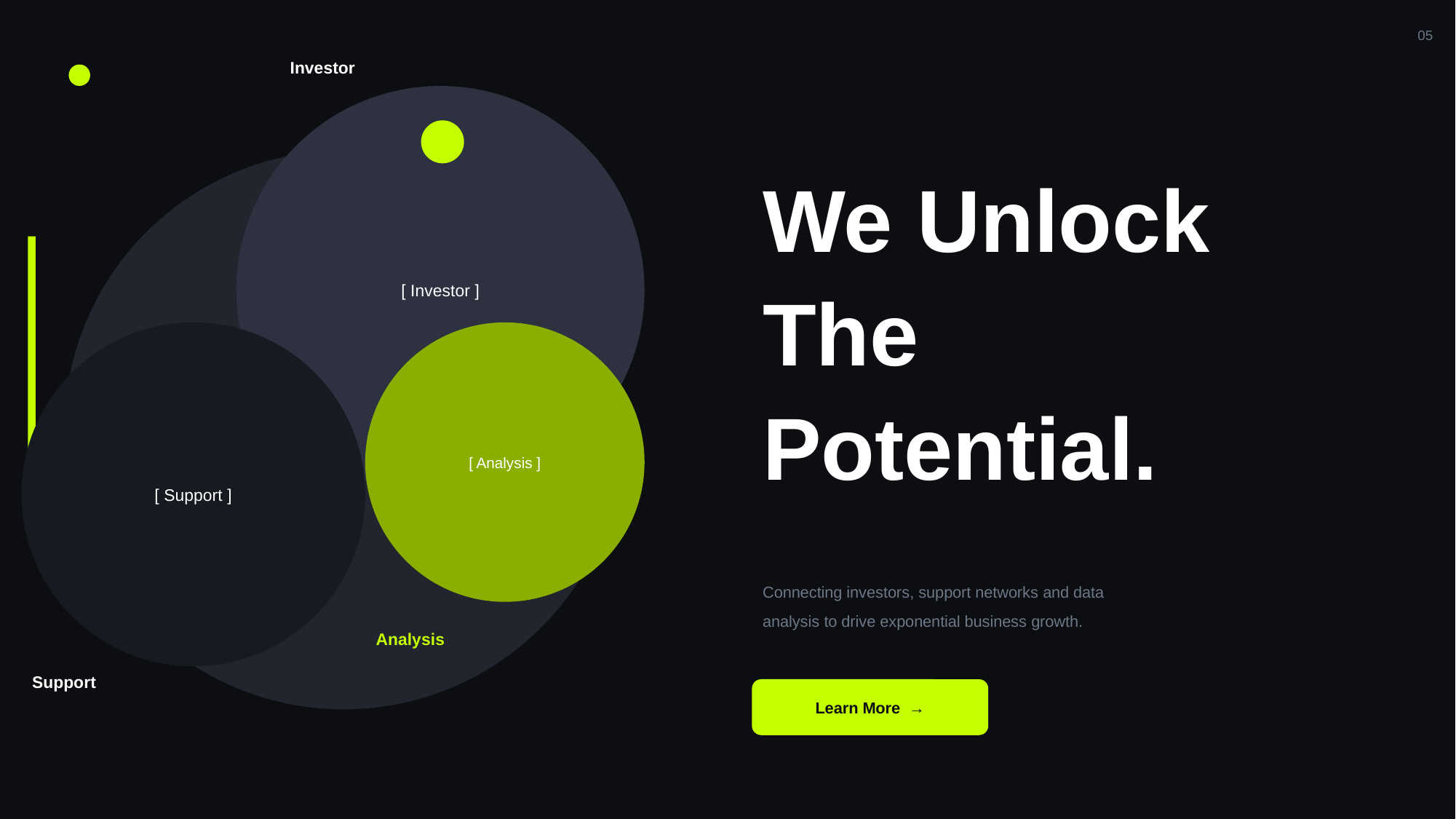

05
Investor

[ Investor ]

We Unlock
The
Potential.

[ Support ]
[ Analysis ]
Connecting investors, support networks and data
analysis to drive exponential business growth.
Analysis
Support
Learn More  →